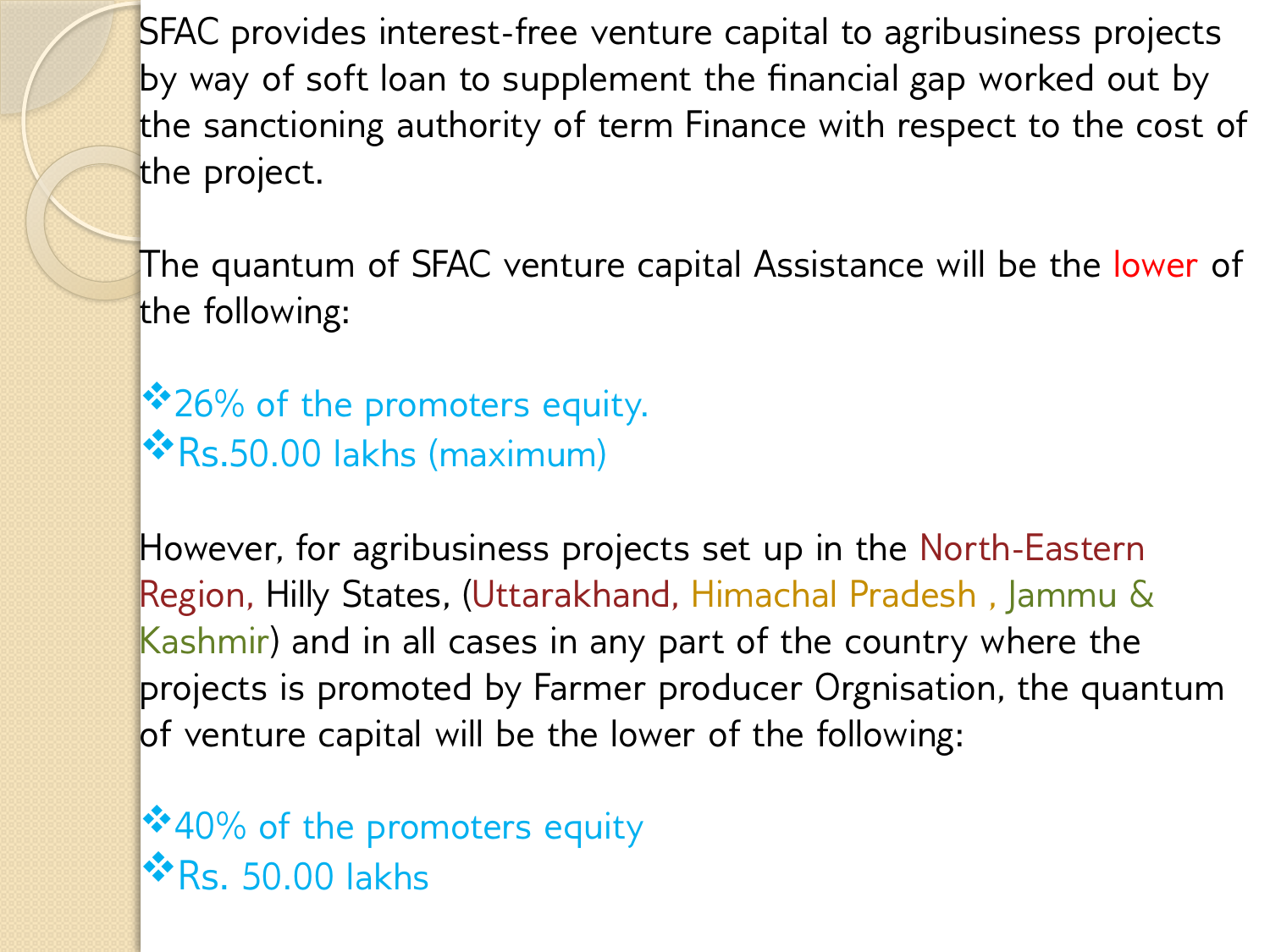

SFAC provides interest-free venture capital to agribusiness projects by way of soft loan to supplement the financial gap worked out by the sanctioning authority of term Finance with respect to the cost of the project.

The quantum of SFAC venture capital Assistance will be the lower of the following:

26% of the promoters equity.
Rs.50.00 lakhs (maximum)

However, for agribusiness projects set up in the North-Eastern Region, Hilly States, (Uttarakhand, Himachal Pradesh , Jammu & Kashmir) and in all cases in any part of the country where the projects is promoted by Farmer producer Orgnisation, the quantum of venture capital will be the lower of the following:

40% of the promoters equity
Rs. 50.00 lakhs